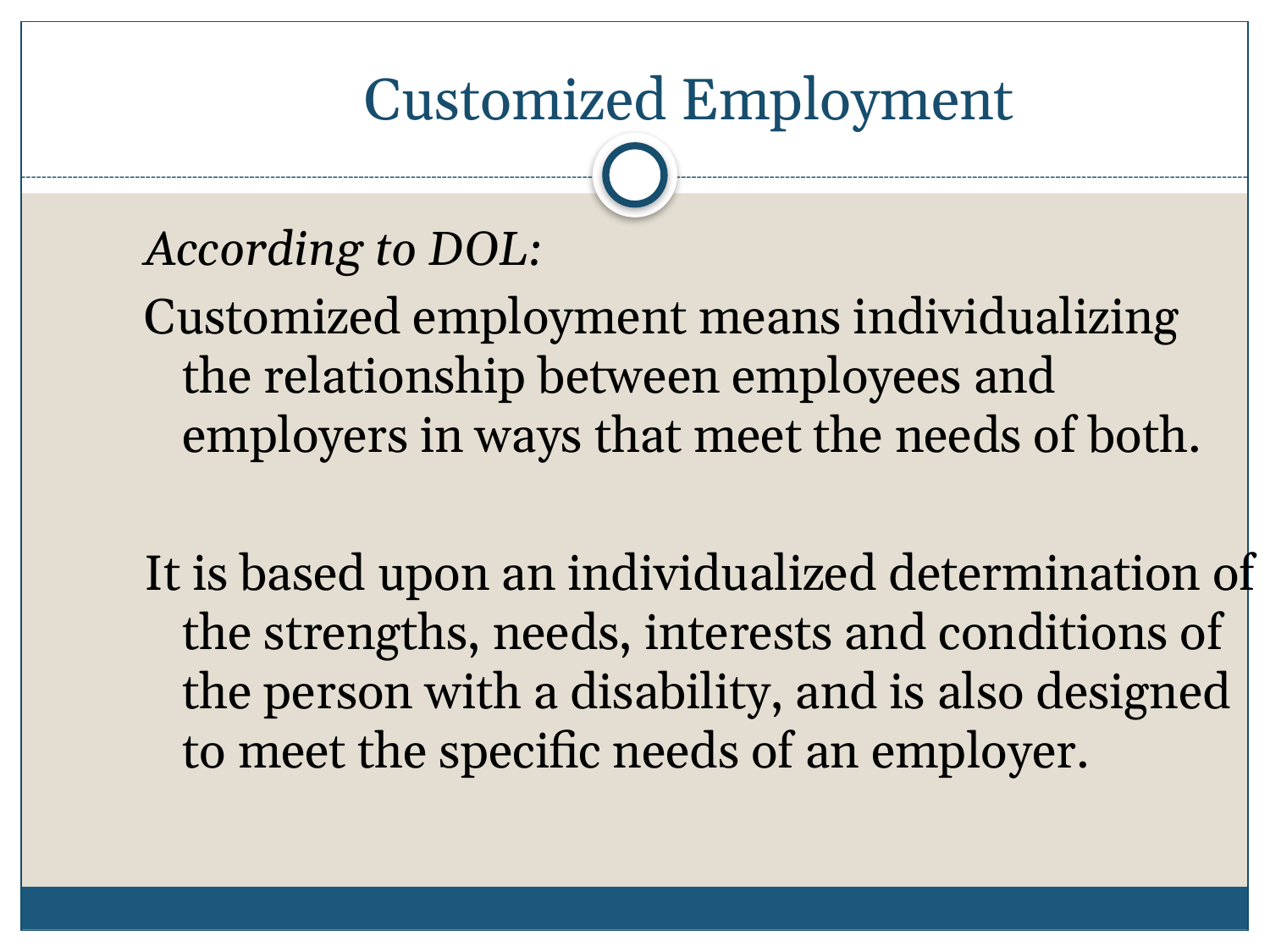

# Customized Employment
According to DOL:
Customized employment means individualizing the relationship between employees and employers in ways that meet the needs of both.

It is based upon an individualized determination of the strengths, needs, interests and conditions of the person with a disability, and is also designed to meet the specific needs of an employer.